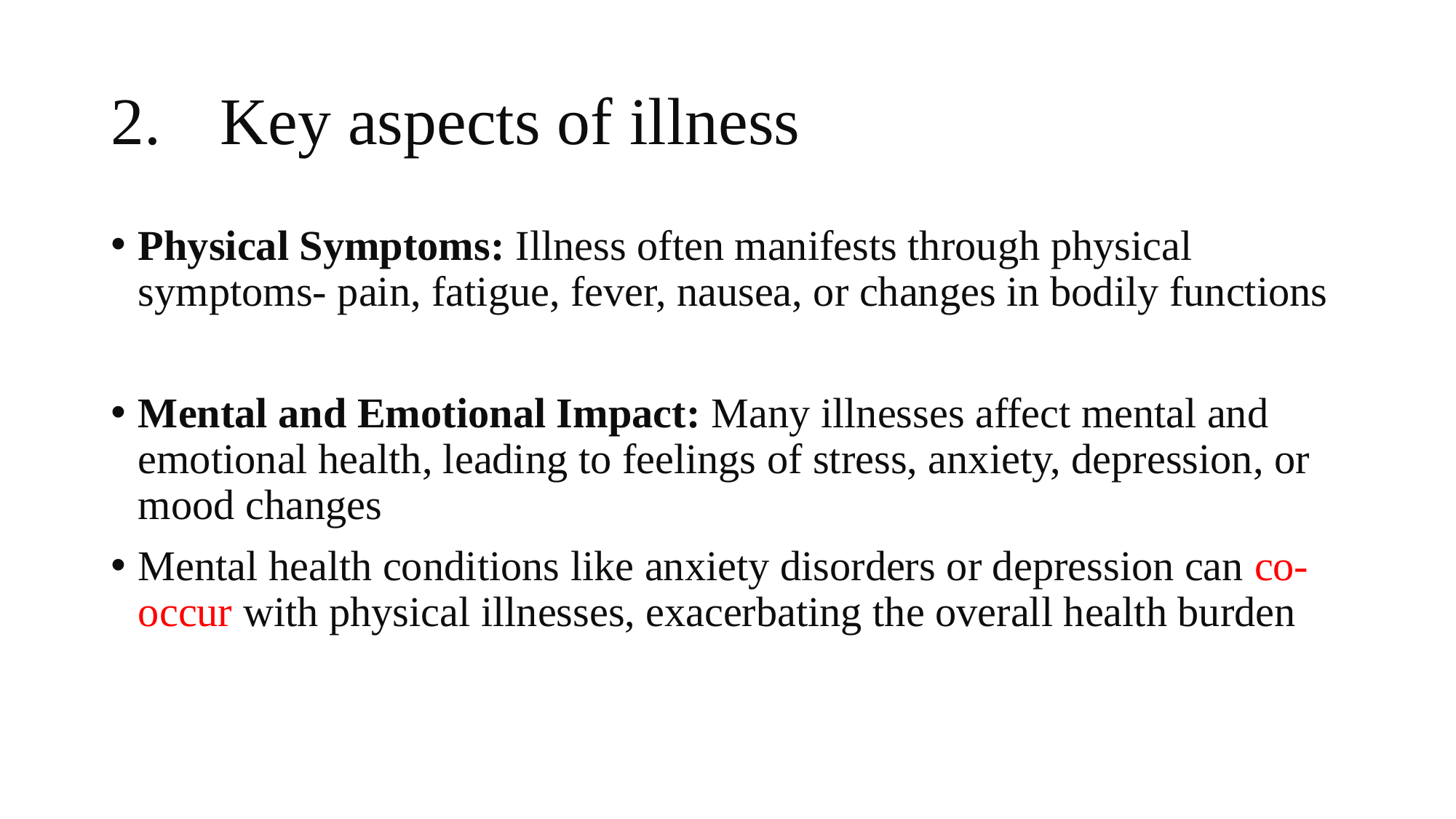

# 2.	Key aspects of illness
Physical Symptoms: Illness often manifests through physical symptoms- pain, fatigue, fever, nausea, or changes in bodily functions

Mental and Emotional Impact: Many illnesses affect mental and emotional health, leading to feelings of stress, anxiety, depression, or mood changes
Mental health conditions like anxiety disorders or depression can co-occur with physical illnesses, exacerbating the overall health burden